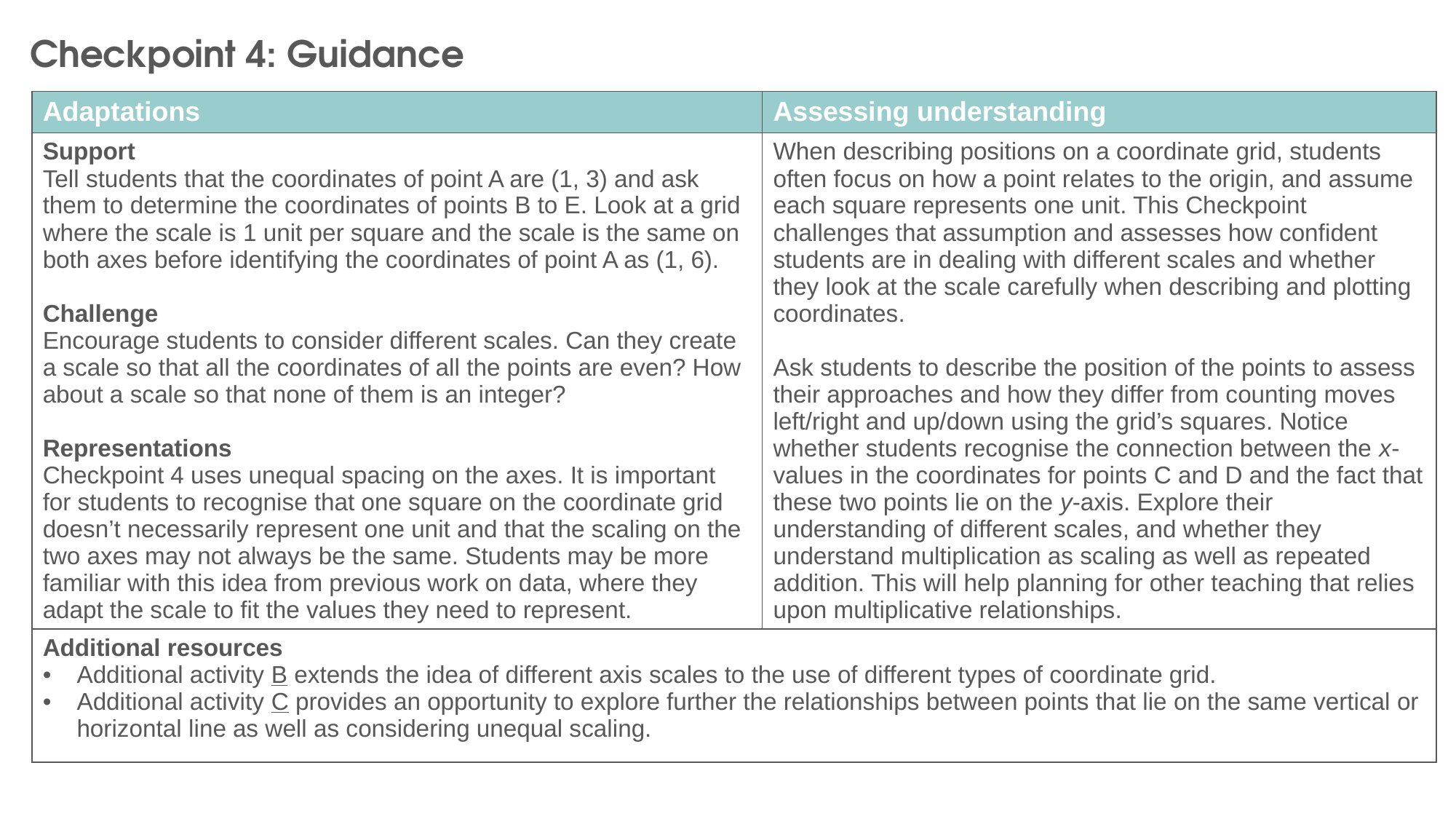

Checkpoint 4: Guidance
| Adaptations | Assessing understanding |
| --- | --- |
| Support Tell students that the coordinates of point A are (1, 3) and ask them to determine the coordinates of points B to E. Look at a grid where the scale is 1 unit per square and the scale is the same on both axes before identifying the coordinates of point A as (1, 6). Challenge Encourage students to consider different scales. Can they create a scale so that all the coordinates of all the points are even? How about a scale so that none of them is an integer? Representations Checkpoint 4 uses unequal spacing on the axes. It is important for students to recognise that one square on the coordinate grid doesn’t necessarily represent one unit and that the scaling on the two axes may not always be the same. Students may be more familiar with this idea from previous work on data, where they adapt the scale to fit the values they need to represent. | When describing positions on a coordinate grid, students often focus on how a point relates to the origin, and assume each square represents one unit. This Checkpoint challenges that assumption and assesses how confident students are in dealing with different scales and whether they look at the scale carefully when describing and plotting coordinates. Ask students to describe the position of the points to assess their approaches and how they differ from counting moves left/right and up/down using the grid’s squares. Notice whether students recognise the connection between the x-values in the coordinates for points C and D and the fact that these two points lie on the y-axis. Explore their understanding of different scales, and whether they understand multiplication as scaling as well as repeated addition. This will help planning for other teaching that relies upon multiplicative relationships. |
| Additional resources Additional activity B extends the idea of different axis scales to the use of different types of coordinate grid. Additional activity C provides an opportunity to explore further the relationships between points that lie on the same vertical or horizontal line as well as considering unequal scaling. |  |